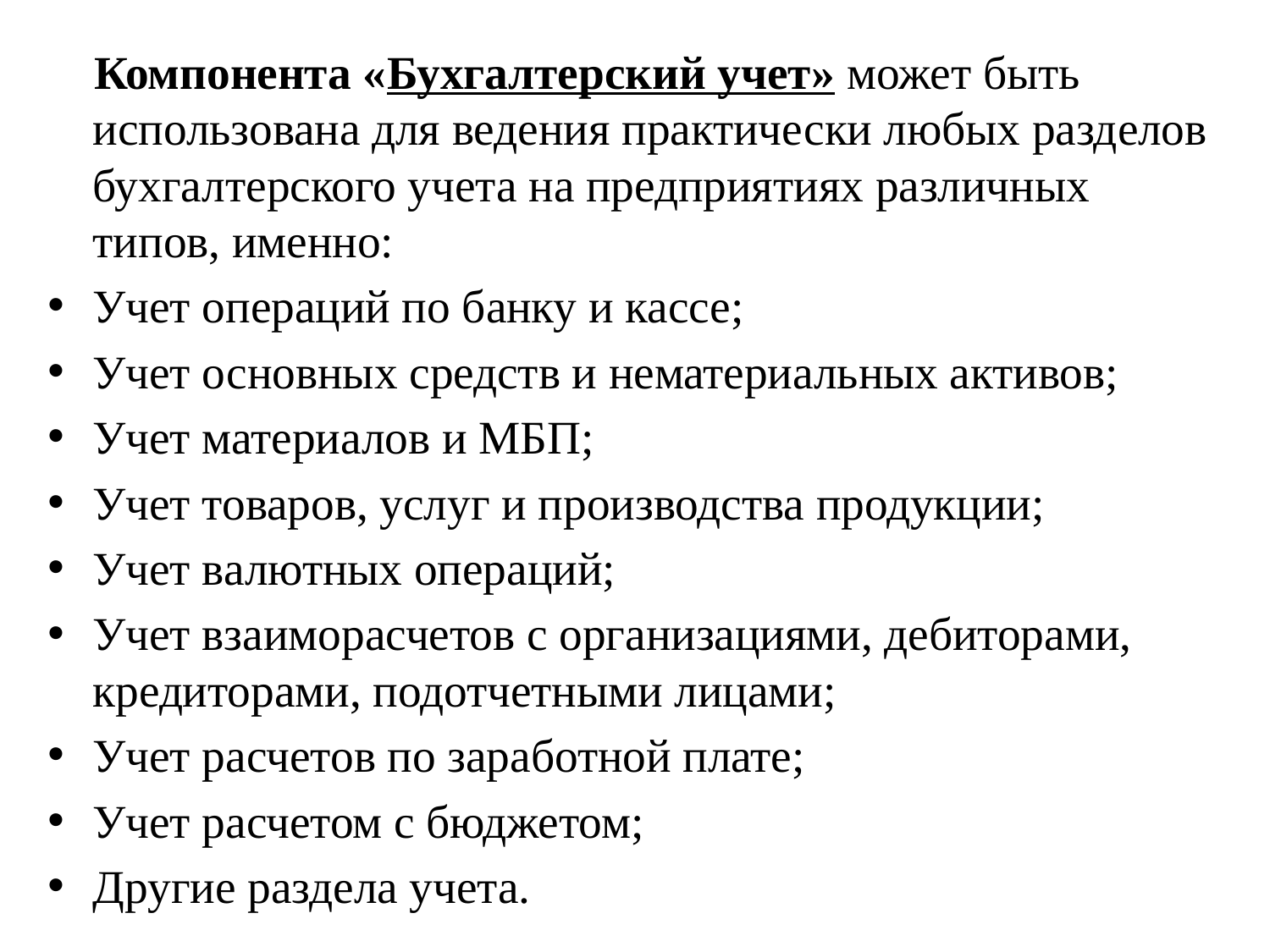

Компонента «Бухгалтерский учет» может быть использована для ведения практически любых разделов бухгалтерского учета на предприятиях различных типов, именно:
Учет операций по банку и кассе;
Учет основных средств и нематериальных активов;
Учет материалов и МБП;
Учет товаров, услуг и производства продукции;
Учет валютных операций;
Учет взаиморасчетов с организациями, дебиторами, кредиторами, подотчетными лицами;
Учет расчетов по заработной плате;
Учет расчетом с бюджетом;
Другие раздела учета.